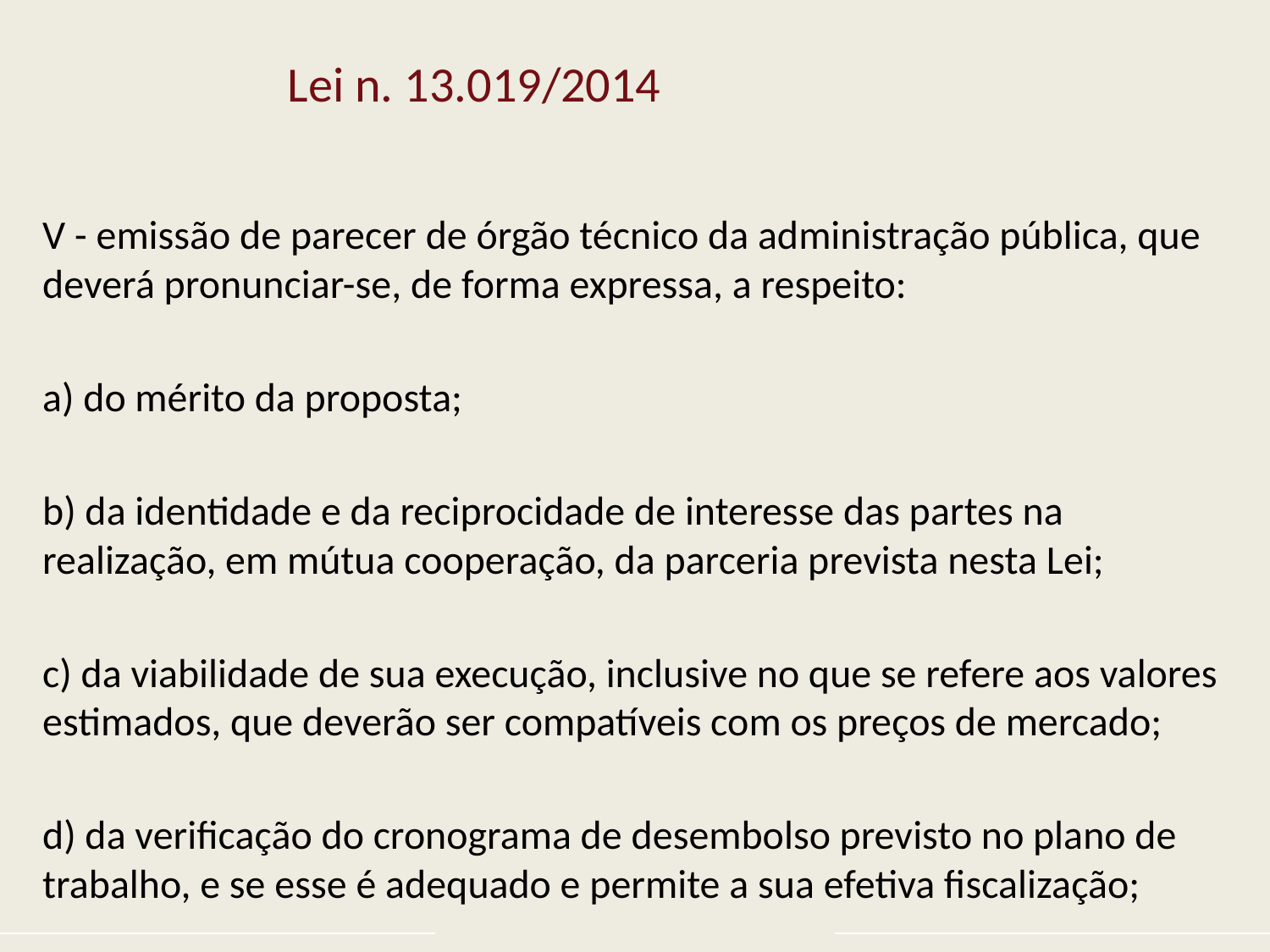

# Lei n. 13.019/2014

V - emissão de parecer de órgão técnico da administração pública, que deverá pronunciar-se, de forma expressa, a respeito:

a) do mérito da proposta;

b) da identidade e da reciprocidade de interesse das partes na realização, em mútua cooperação, da parceria prevista nesta Lei;

c) da viabilidade de sua execução, inclusive no que se refere aos valores estimados, que deverão ser compatíveis com os preços de mercado;

d) da verificação do cronograma de desembolso previsto no plano de trabalho, e se esse é adequado e permite a sua efetiva fiscalização;